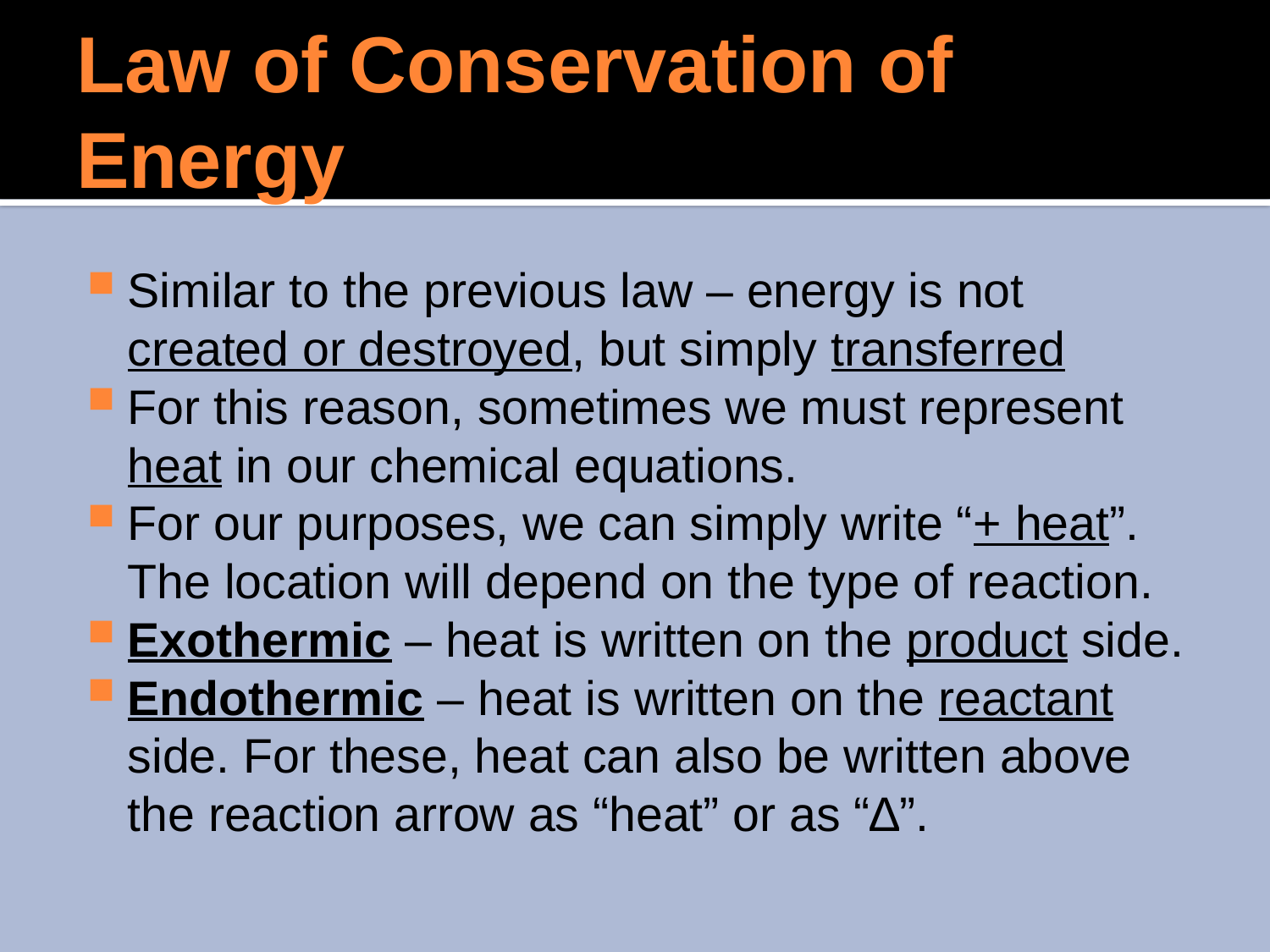

# Law of Conservation of Energy
Similar to the previous law – energy is not created or destroyed, but simply transferred
For this reason, sometimes we must represent heat in our chemical equations.
For our purposes, we can simply write “+ heat”. The location will depend on the type of reaction.
Exothermic – heat is written on the product side.
Endothermic – heat is written on the reactant side. For these, heat can also be written above the reaction arrow as “heat” or as “∆”.